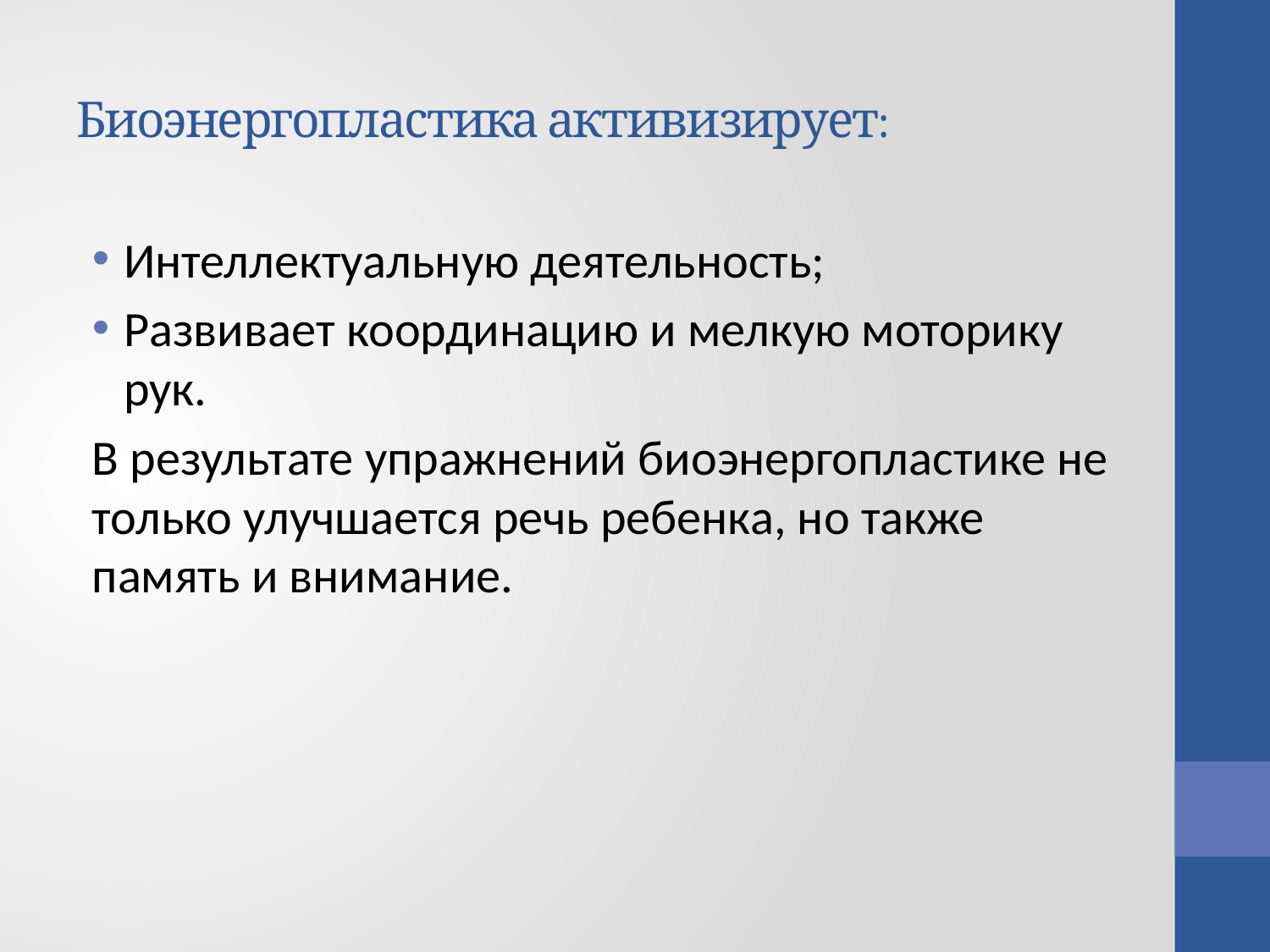

# Биоэнергопластика активизирует:
Интеллектуальную деятельность;
Развивает координацию и мелкую моторику рук.
В результате упражнений биоэнергопластике не только улучшается речь ребенка, но также память и внимание.